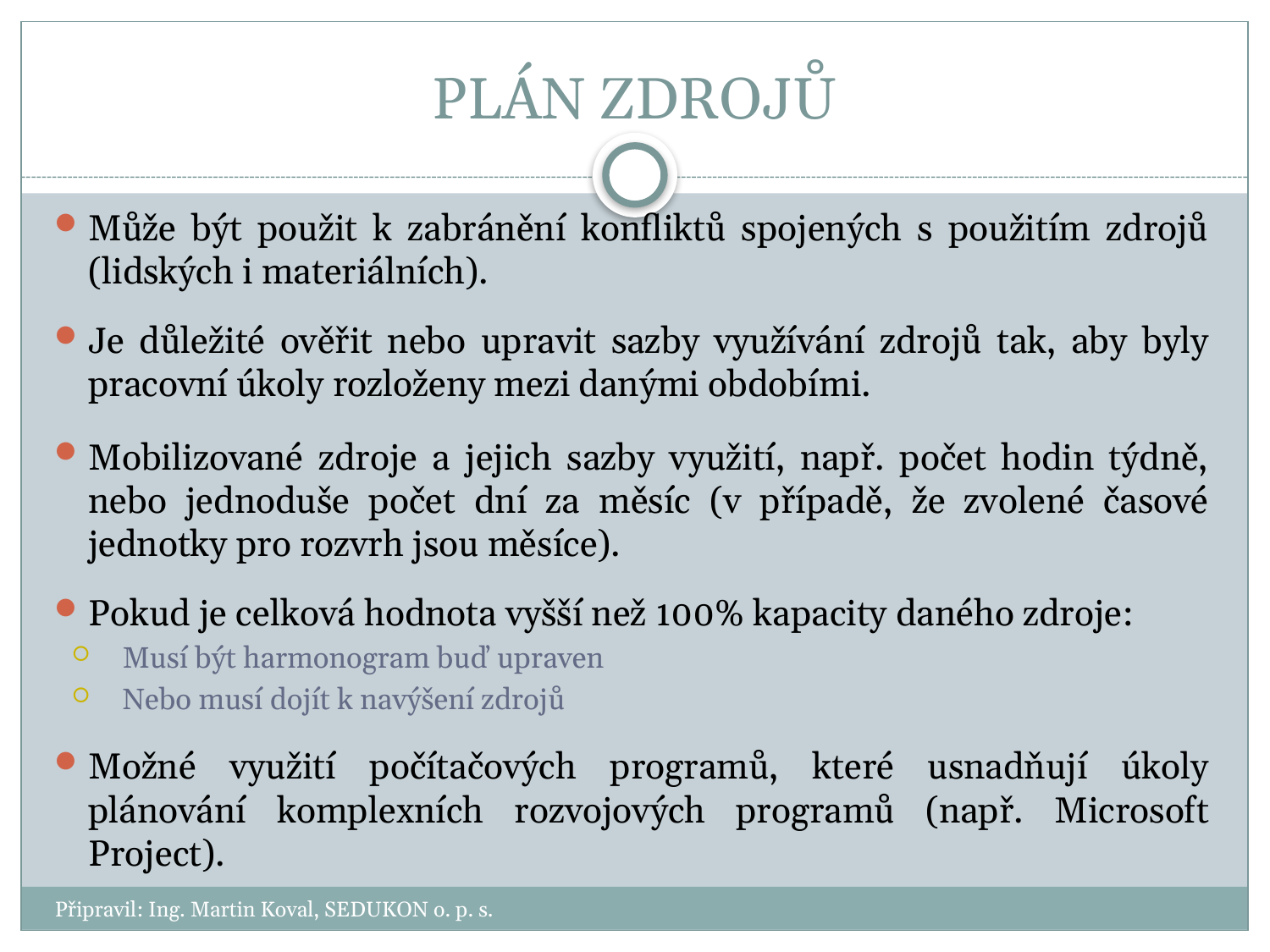

# PLÁN ZDROJŮ
Může být použit k zabránění konfliktů spojených s použitím zdrojů (lidských i materiálních).

Je důležité ověřit nebo upravit sazby využívání zdrojů tak, aby byly pracovní úkoly rozloženy mezi danými obdobími.

Mobilizované zdroje a jejich sazby využití, např. počet hodin týdně, nebo jednoduše počet dní za měsíc (v případě, že zvolené časové jednotky pro rozvrh jsou měsíce).

Pokud je celková hodnota vyšší než 100% kapacity daného zdroje:
Musí být harmonogram buď upraven
Nebo musí dojít k navýšení zdrojů

Možné využití počítačových programů, které usnadňují úkoly plánování komplexních rozvojových programů (např. Microsoft Project).
Připravil: Ing. Martin Koval, SEDUKON o. p. s.